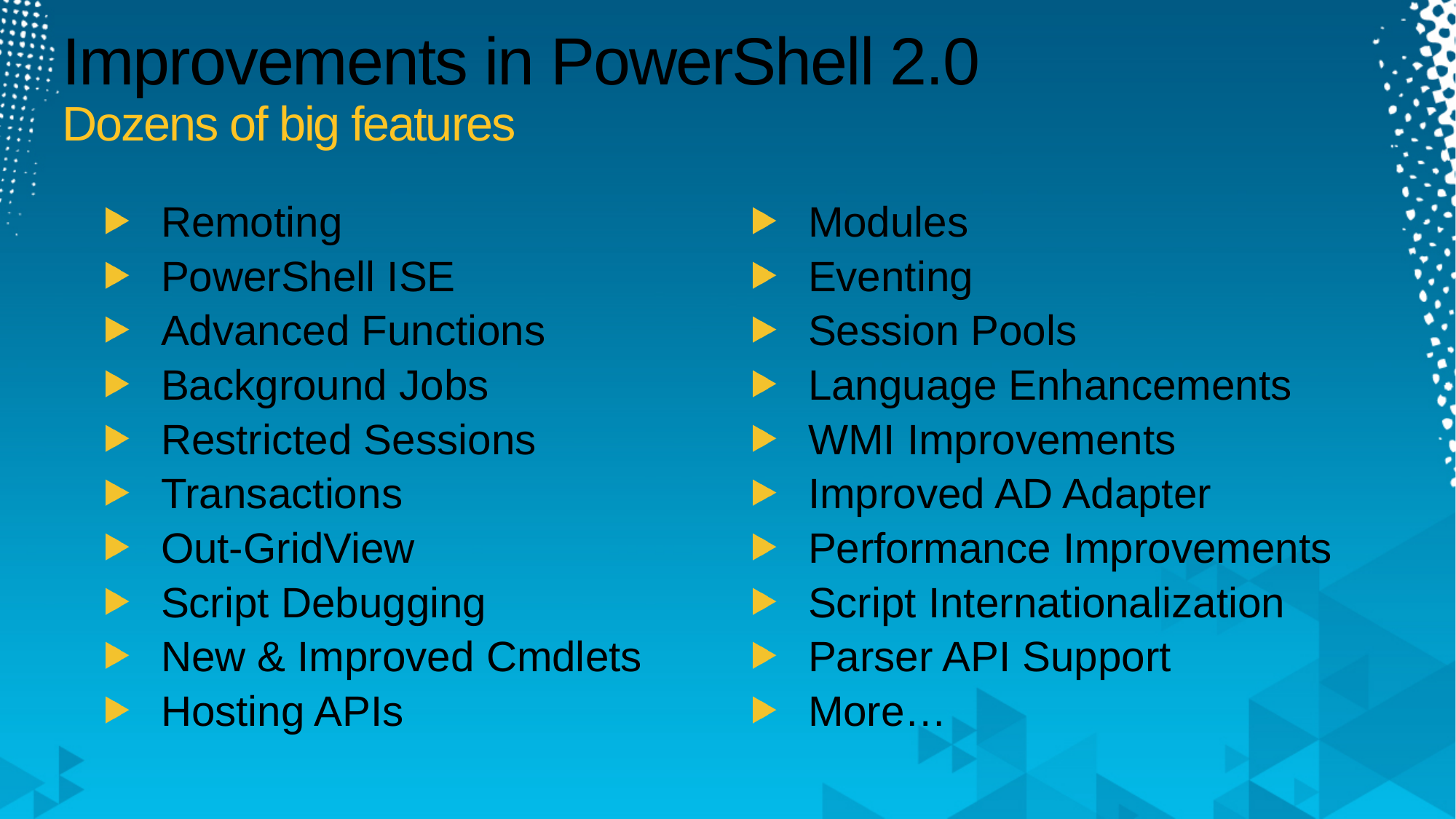

# Improvements in PowerShell 2.0 Dozens of big features
Remoting
PowerShell ISE
Advanced Functions
Background Jobs
Restricted Sessions
Transactions
Out-GridView
Script Debugging
New & Improved Cmdlets
Hosting APIs
Modules
Eventing
Session Pools
Language Enhancements
WMI Improvements
Improved AD Adapter
Performance Improvements
Script Internationalization
Parser API Support
More…